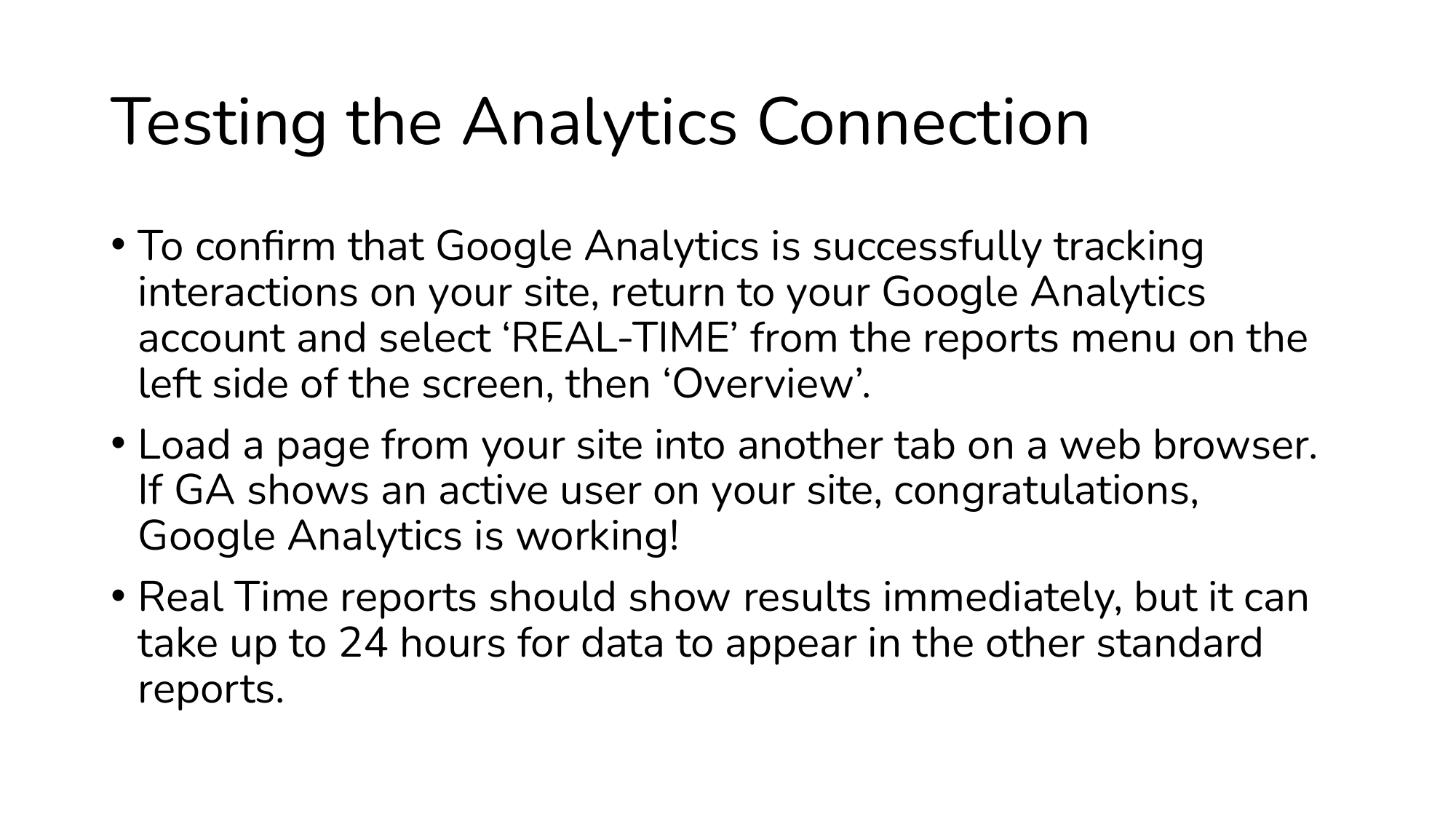

# Testing the Analytics Connection
To confirm that Google Analytics is successfully tracking interactions on your site, return to your Google Analytics account and select ‘REAL-TIME’ from the reports menu on the left side of the screen, then ‘Overview’.
Load a page from your site into another tab on a web browser. If GA shows an active user on your site, congratulations, Google Analytics is working!
Real Time reports should show results immediately, but it can take up to 24 hours for data to appear in the other standard reports.